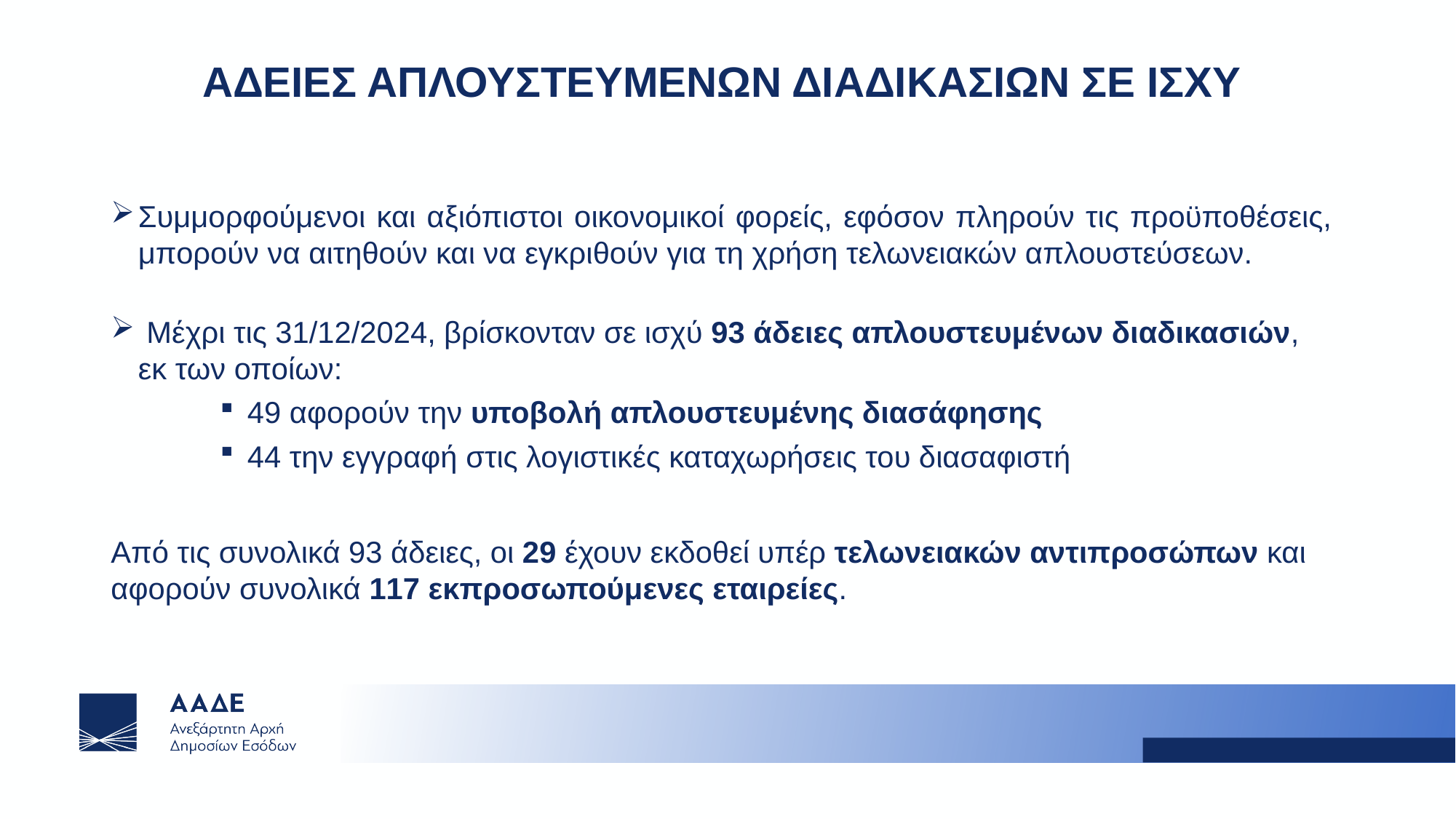

# ΑΔΕΙΕΣ ΑΠΛΟΥΣΤΕΥΜΕΝΩΝ ΔΙΑΔΙΚΑΣΙΩΝ ΣΕ ΙΣΧΥ

Συμμορφούμενοι και αξιόπιστοι οικονομικοί φορείς, εφόσον πληρούν τις προϋποθέσεις, μπορούν να αιτηθούν και να εγκριθούν για τη χρήση τελωνειακών απλουστεύσεων.
 Μέχρι τις 31/12/2024, βρίσκονταν σε ισχύ 93 άδειες απλουστευμένων διαδικασιών, εκ των οποίων:
49 αφορούν την υποβολή απλουστευμένης διασάφησης
44 την εγγραφή στις λογιστικές καταχωρήσεις του διασαφιστή

Από τις συνολικά 93 άδειες, οι 29 έχουν εκδοθεί υπέρ τελωνειακών αντιπροσώπων και αφορούν συνολικά 117 εκπροσωπούμενες εταιρείες.